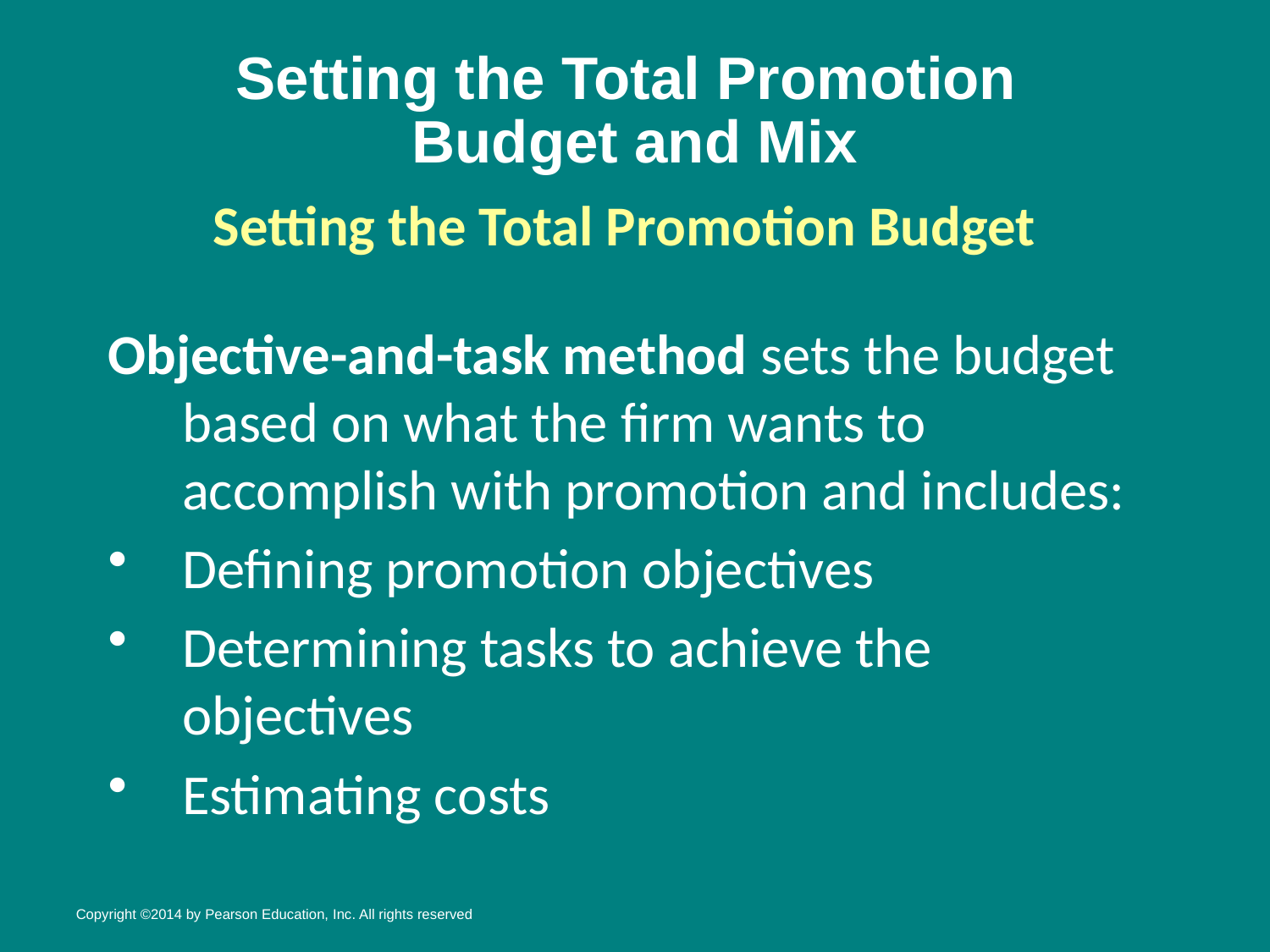

# Setting the Total Promotion Budget and Mix
Setting the Total Promotion Budget

Objective-and-task method sets the budget based on what the firm wants to accomplish with promotion and includes:
Defining promotion objectives
Determining tasks to achieve the objectives
Estimating costs
Copyright ©2014 by Pearson Education, Inc. All rights reserved